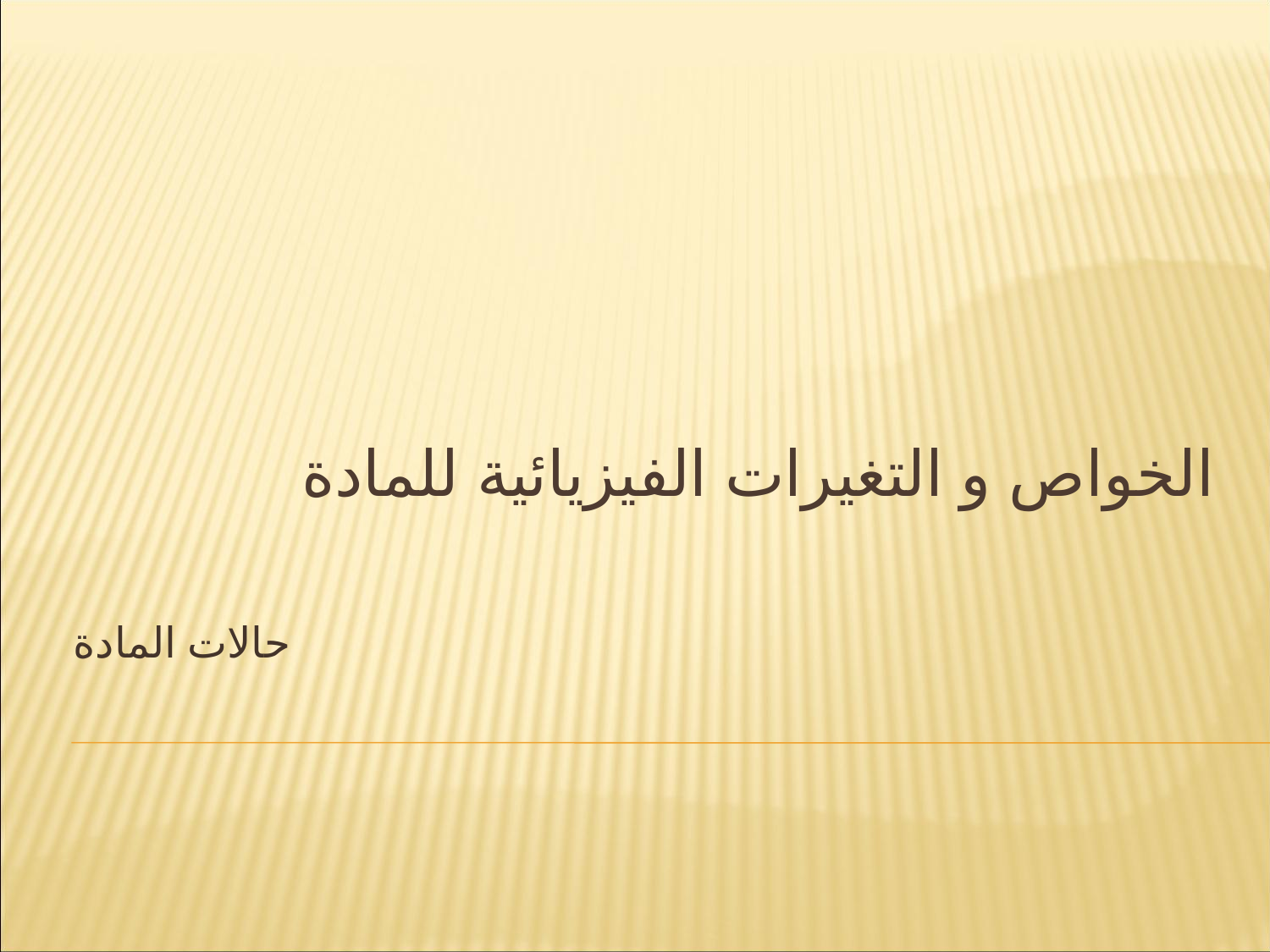

# الخواص و التغيرات الفيزيائية للمادة
حالات المادة